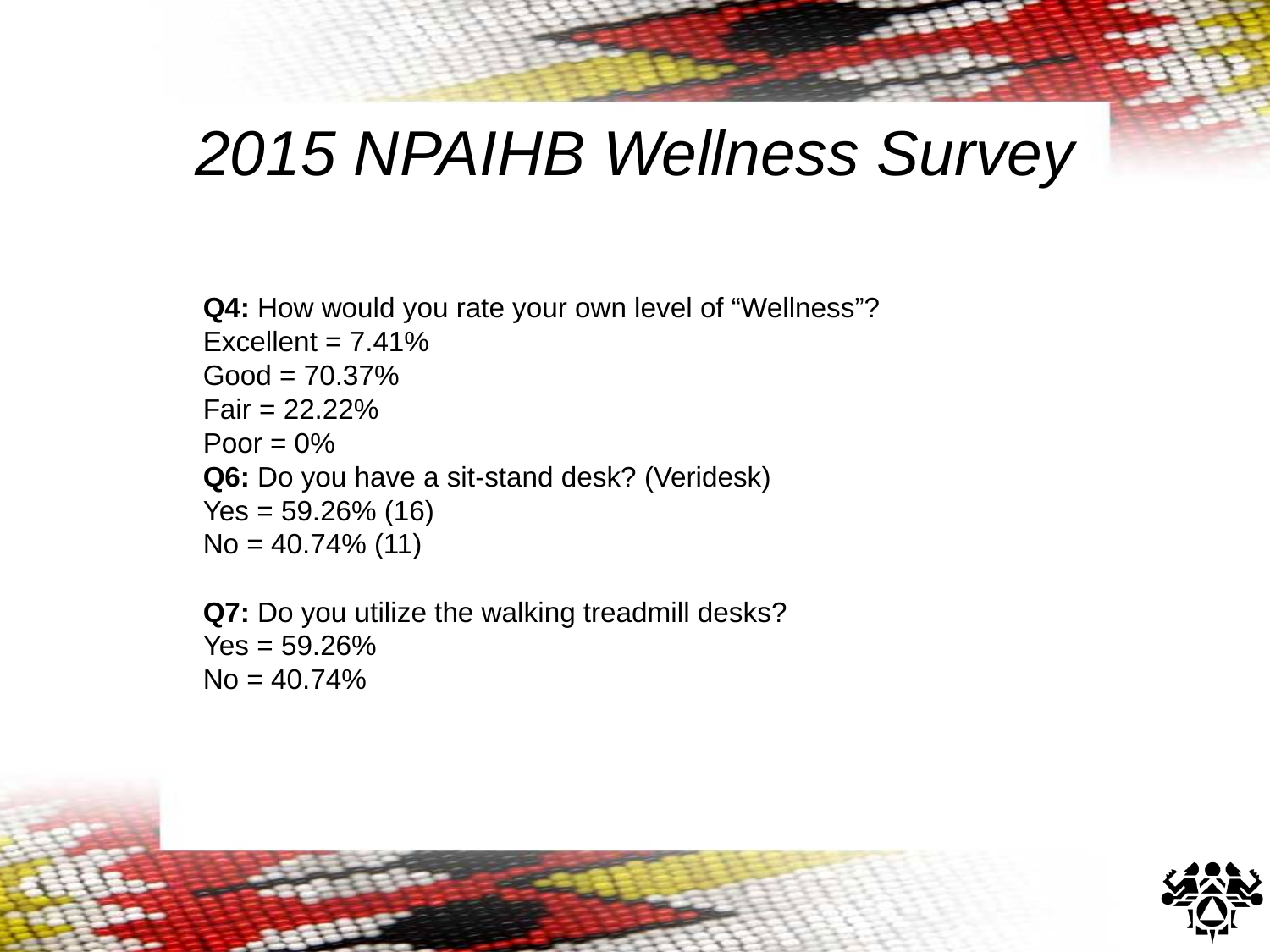

2015 NPAIHB Wellness Survey

Q4: How would you rate your own level of “Wellness”?
Excellent = 7.41%
Good = 70.37%
Fair = 22.22%
Poor = 0%
Q6: Do you have a sit-stand desk? (Veridesk)
Yes = 59.26% (16)
No = 40.74% (11)

Q7: Do you utilize the walking treadmill desks?
Yes = 59.26%
No = 40.74%